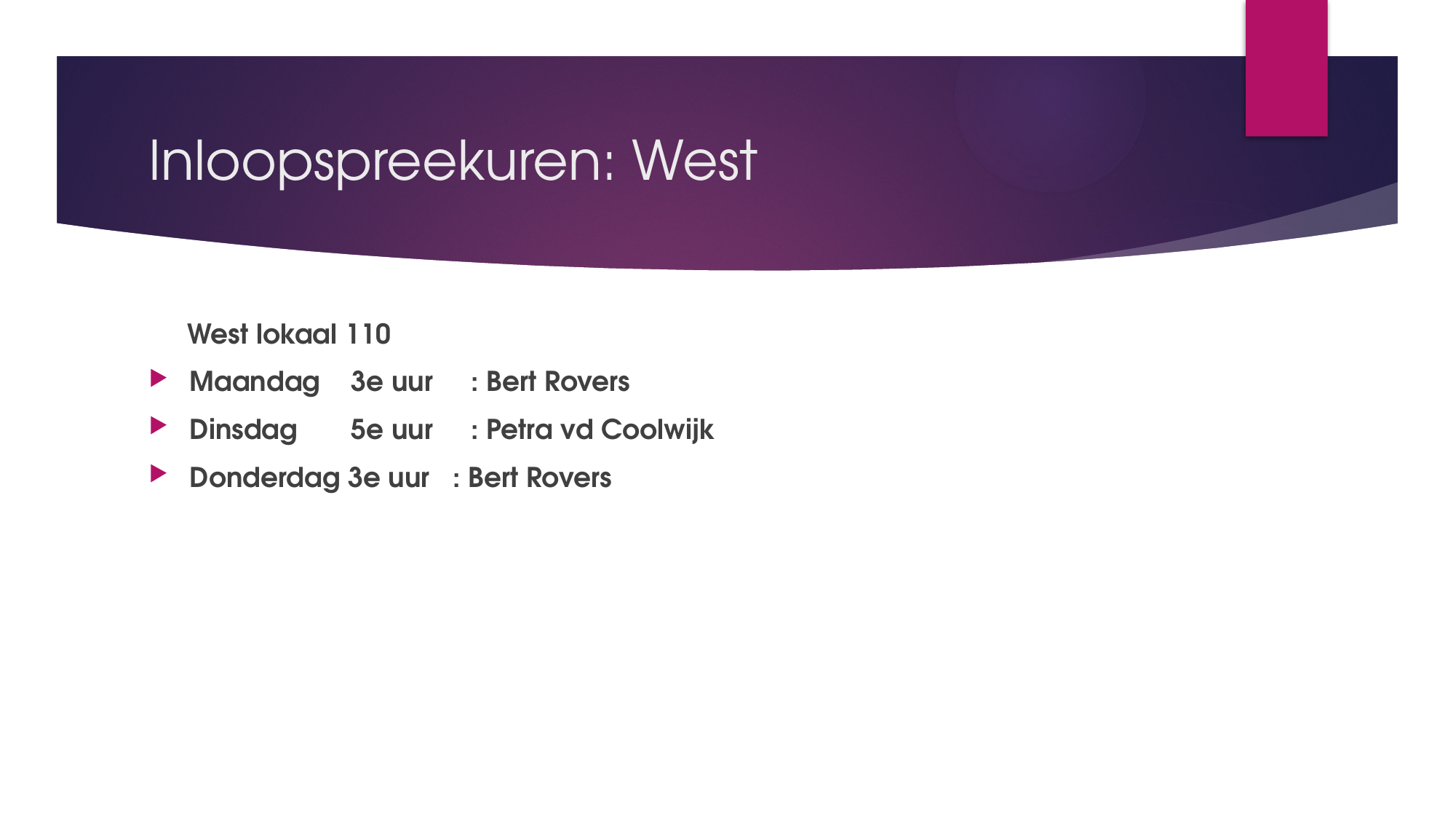

# Inloopspreekuren: West

     West lokaal 110
Maandag    3e uur     : Bert Rovers
Dinsdag       5e uur     : Petra vd Coolwijk
Donderdag 3e uur   : Bert Rovers